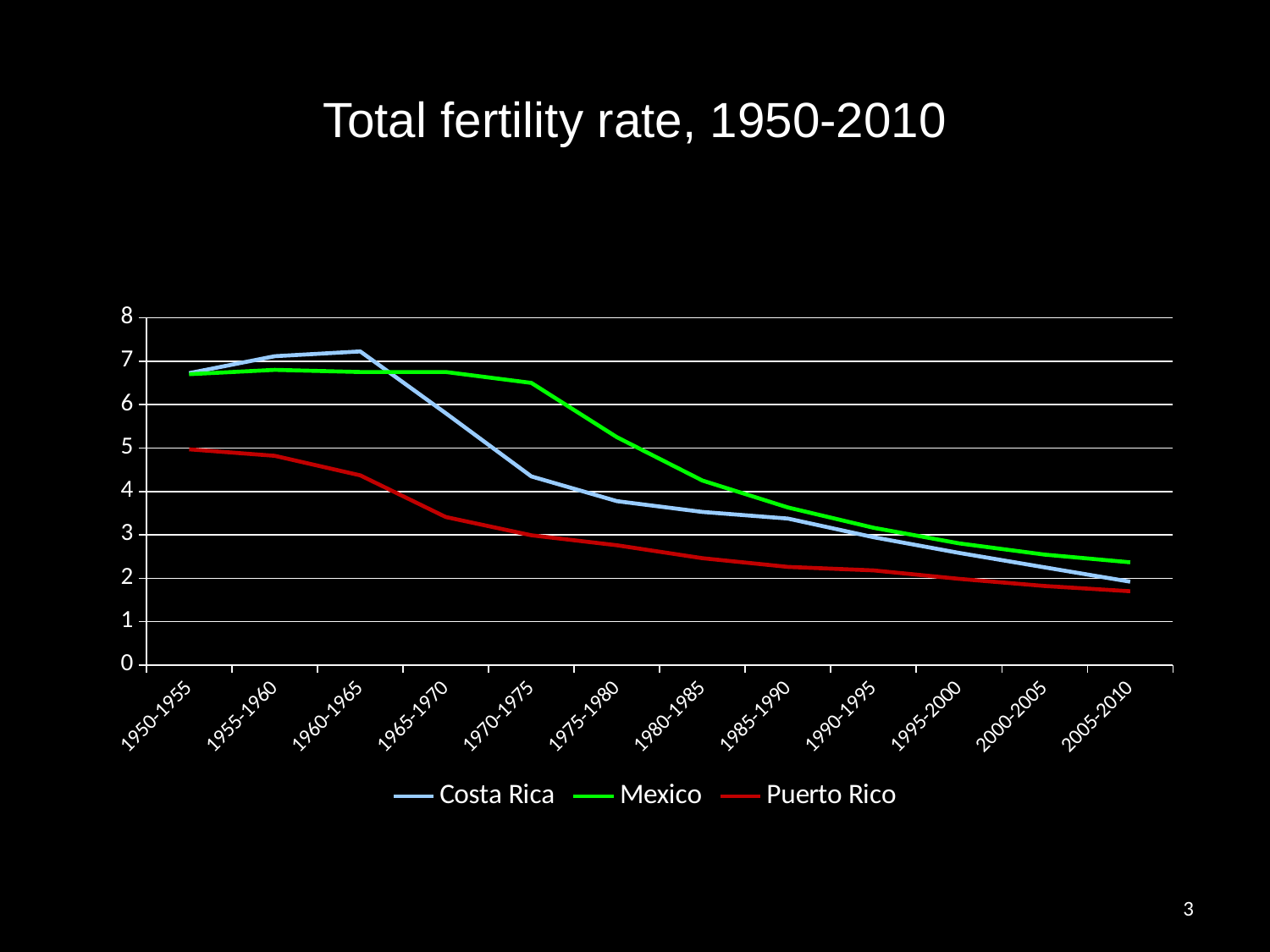

# Total fertility rate, 1950-2010

### Chart

| Category | Costa Rica | Mexico | Puerto Rico |
|---|---|---|---|
| 1950-1955 | 6.724 | 6.7 | 4.97 |
| 1955-1960 | 7.114 | 6.8 | 4.82 |
| 1960-1965 | 7.225 | 6.75 | 4.37 |
| 1965-1970 | 5.801 | 6.75 | 3.41 |
| 1970-1975 | 4.346 | 6.5 | 2.99 |
| 1975-1980 | 3.776 | 5.25 | 2.76 |
| 1980-1985 | 3.527 | 4.25 | 2.46 |
| 1985-1990 | 3.374 | 3.63 | 2.26 |
| 1990-1995 | 2.945 | 3.163 | 2.18 |
| 1995-2000 | 2.584 | 2.803 | 1.985 |
| 2000-2005 | 2.25 | 2.544 | 1.82 |
| 2005-2010 | 1.92 | 2.366 | 1.7 |
3